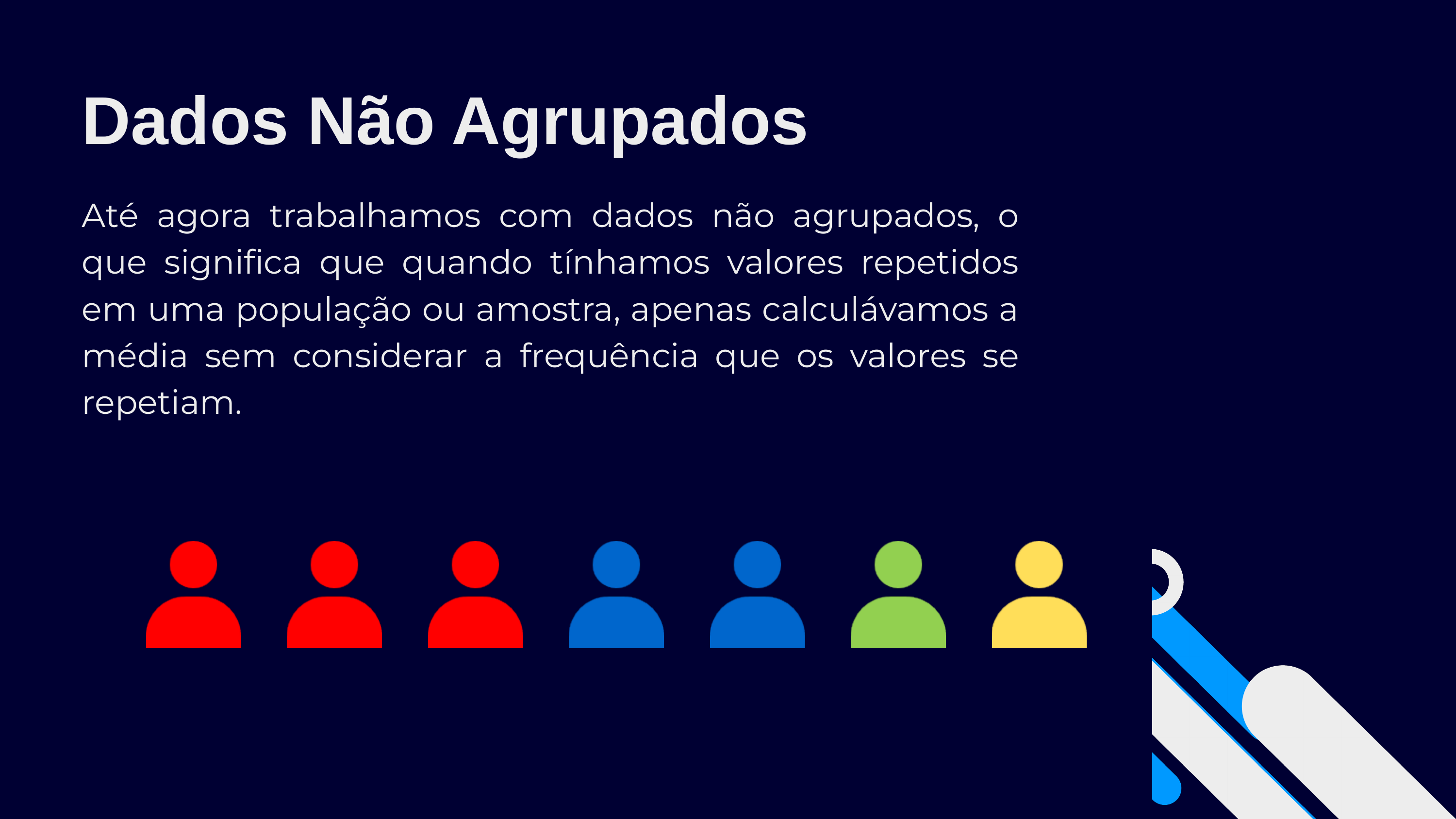

Dados Não Agrupados
Até agora trabalhamos com dados não agrupados, o que significa que quando tínhamos valores repetidos em uma população ou amostra, apenas calculávamos a média sem considerar a frequência que os valores se repetiam.